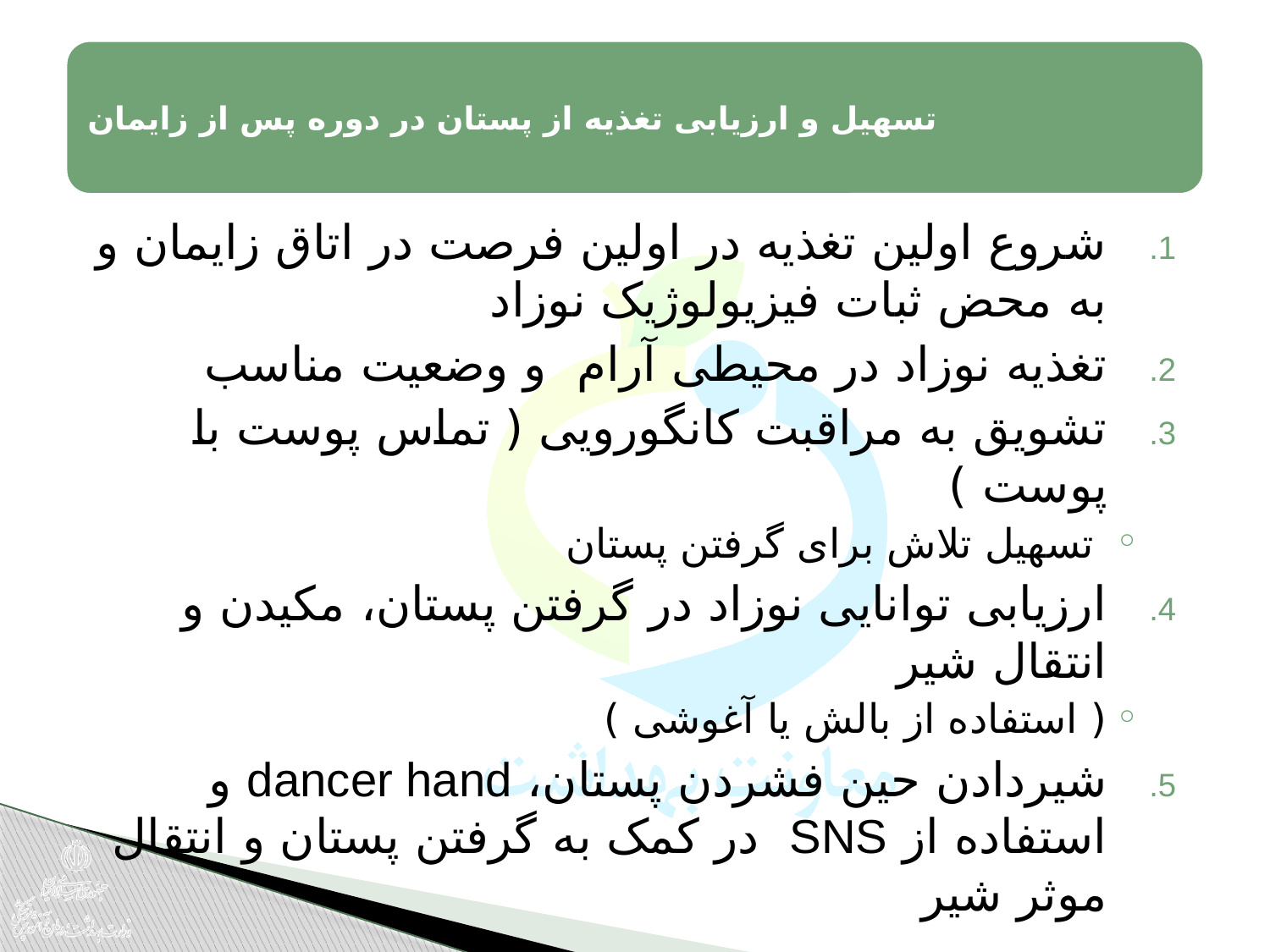

تسهیل و ارزیابی تغذیه از پستان در دوره پس از زایمان
شروع اولین تغذیه در اولین فرصت در اتاق زایمان و به محض ثبات فیزیولوژیک نوزاد
تغذیه نوزاد در محیطی آرام  و وضعیت مناسب
تشویق به مراقبت کانگورویی ( تماس پوست با پوست )
 تسهیل تلاش برای گرفتن پستان
ارزیابی توانایی نوزاد در گرفتن پستان، مکیدن و انتقال شیر
( استفاده از بالش یا آغوشی )
شیردادن حین فشردن پستان، dancer hand و استفاده از SNS  در کمک به گرفتن پستان و انتقال موثر شیر